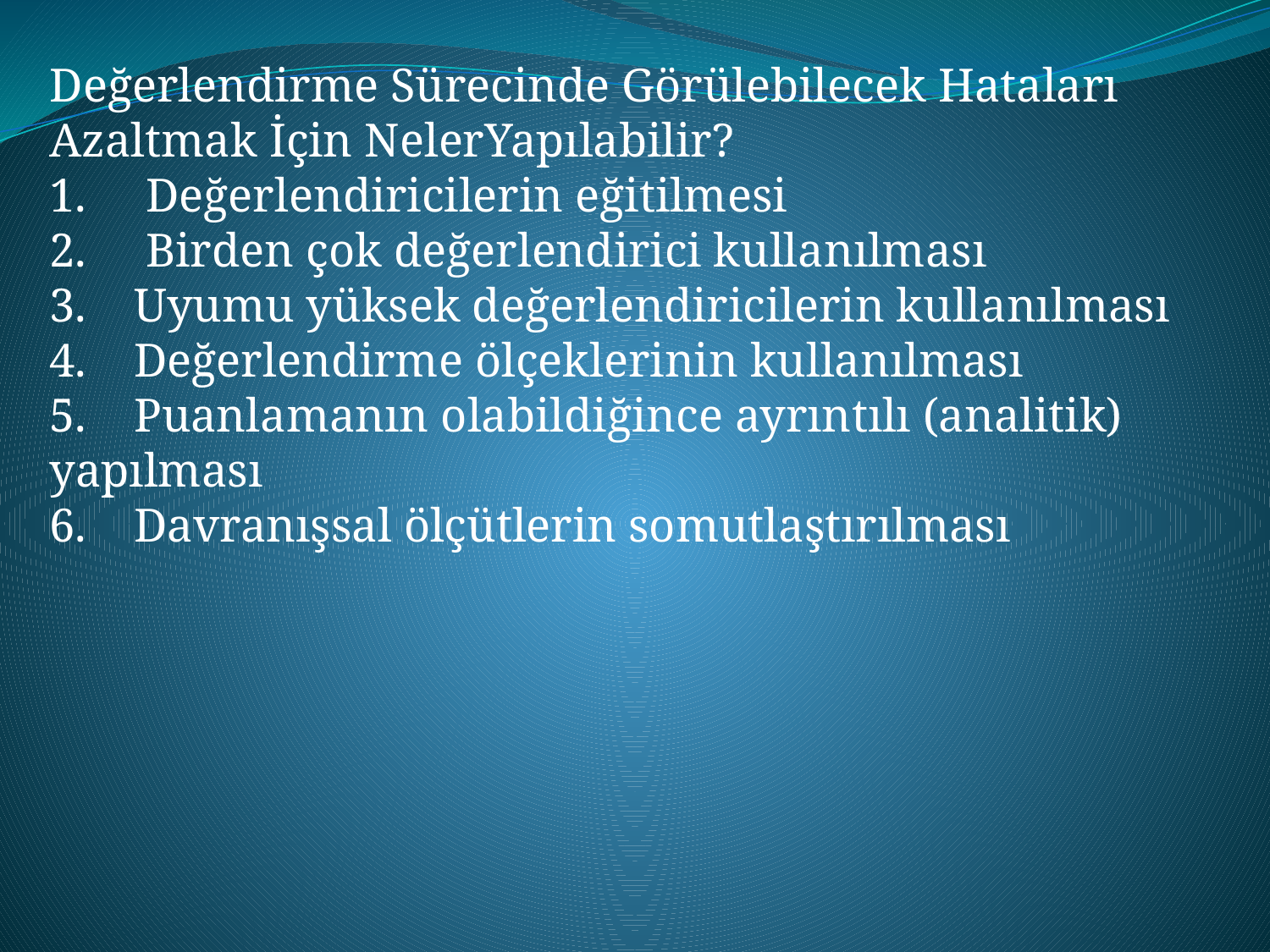

Değerlendirme Sürecinde Görülebilecek Hataları Azaltmak İçin NelerYapılabilir?
1.     Değerlendiricilerin eğitilmesi
2.     Birden çok değerlendirici kullanılması
3.    Uyumu yüksek değerlendiricilerin kullanılması
4.    Değerlendirme ölçeklerinin kullanılması
5.    Puanlamanın olabildiğince ayrıntılı (analitik) yapılması
6.    Davranışsal ölçütlerin somutlaştırılması